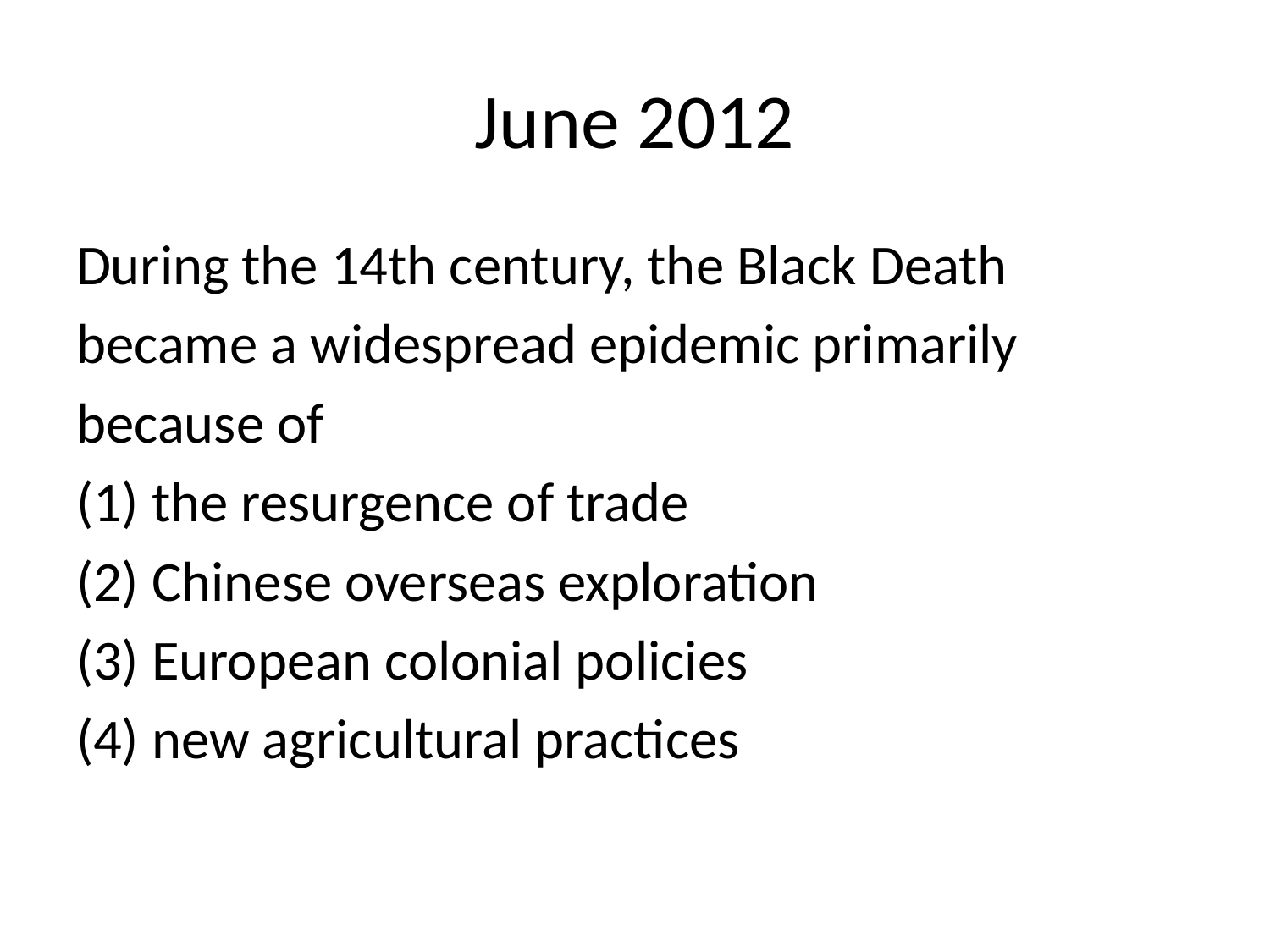

# June 2012
During the 14th century, the Black Death
became a widespread epidemic primarily
because of
(1) the resurgence of trade
(2) Chinese overseas exploration
(3) European colonial policies
(4) new agricultural practices